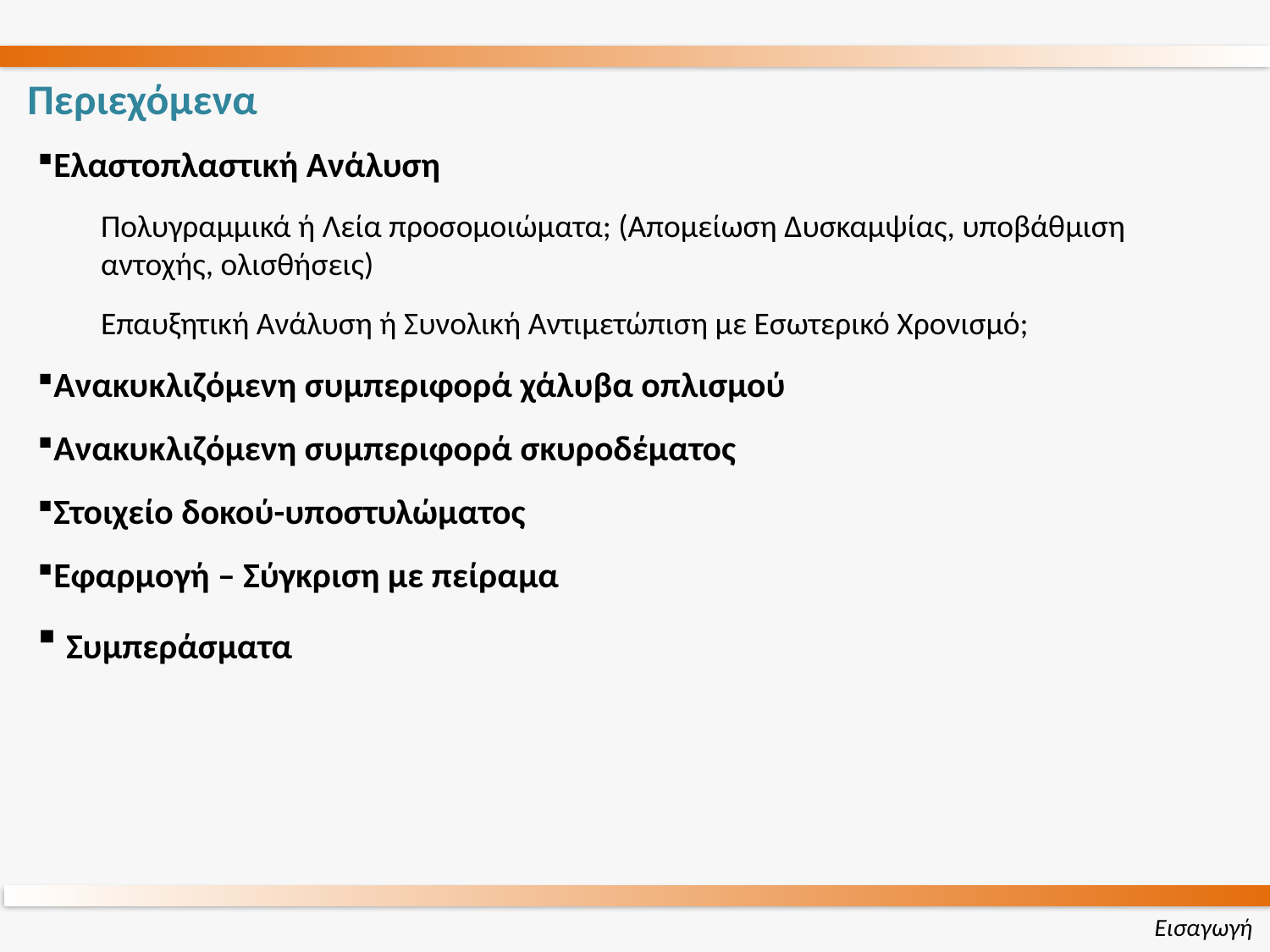

Περιεχόμενα

Ελαστοπλαστική Ανάλυση
Πολυγραμμικά ή Λεία προσομοιώματα; (Απομείωση Δυσκαμψίας, υποβάθμιση αντοχής, ολισθήσεις)
Επαυξητική Ανάλυση ή Συνολική Αντιμετώπιση με Εσωτερικό Χρονισμό;
Ανακυκλιζόμενη συμπεριφορά χάλυβα οπλισμού
Ανακυκλιζόμενη συμπεριφορά σκυροδέματος
Στοιχείο δοκού-υποστυλώματος
Εφαρμογή – Σύγκριση με πείραμα
 Συμπεράσματα
Εισαγωγή